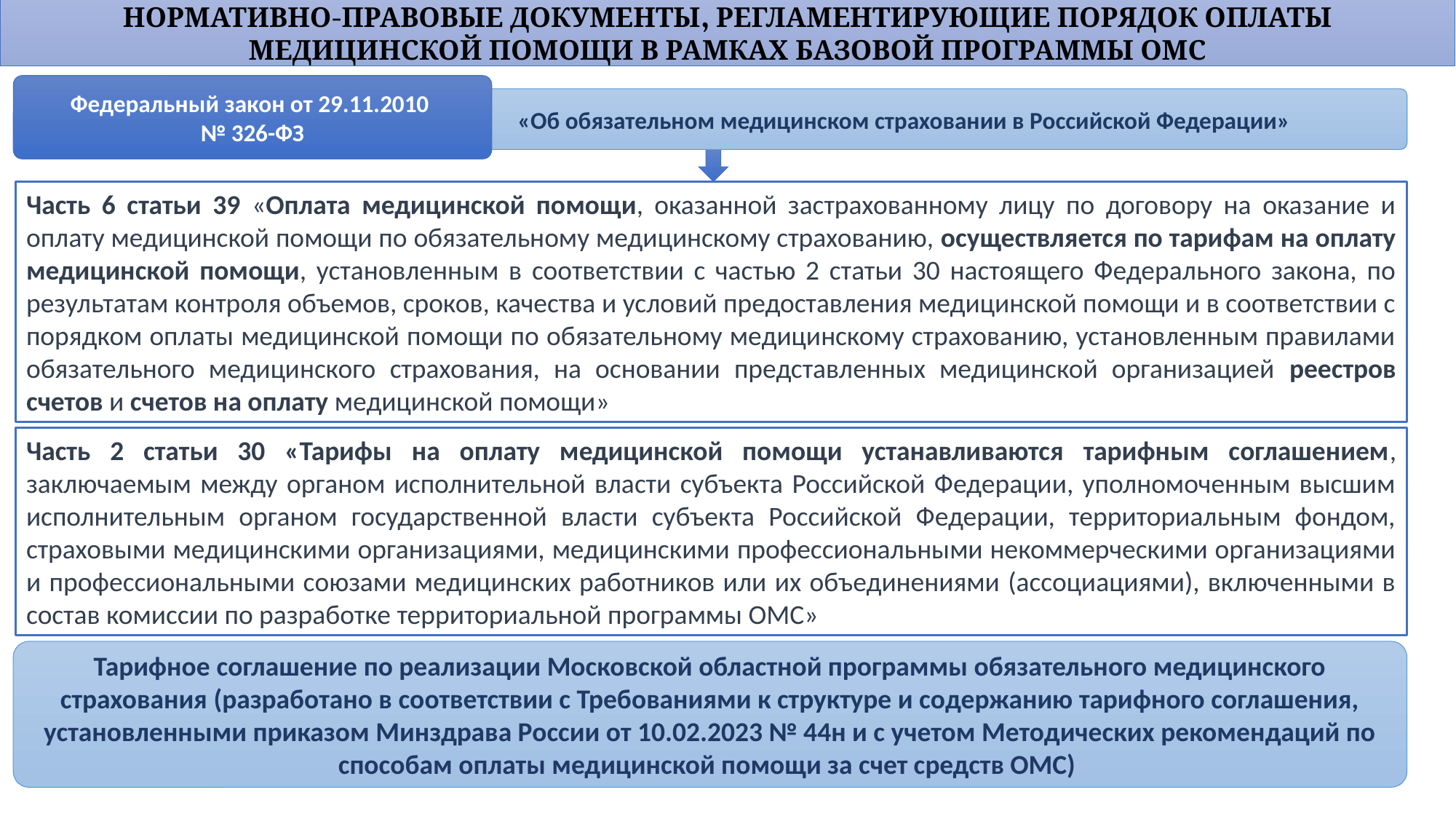

НОРМАТИВНО-ПРАВОВЫЕ ДОКУМЕНТЫ, РЕГЛАМЕНТИРУЮЩИЕ ПОРЯДОК ОПЛАТЫ МЕДИЦИНСКОЙ ПОМОЩИ В РАМКАХ БАЗОВОЙ ПРОГРАММЫ ОМС
Федеральный закон от 29.11.2010
№ 326-ФЗ
«Об обязательном медицинском страховании в Российской Федерации»

Часть 6 статьи 39 «Оплата медицинской помощи, оказанной застрахованному лицу по договору на оказание и оплату медицинской помощи по обязательному медицинскому страхованию, осуществляется по тарифам на оплату медицинской помощи, установленным в соответствии с частью 2 статьи 30 настоящего Федерального закона, по результатам контроля объемов, сроков, качества и условий предоставления медицинской помощи и в соответствии с порядком оплаты медицинской помощи по обязательному медицинскому страхованию, установленным правилами обязательного медицинского страхования, на основании представленных медицинской организацией реестров счетов и счетов на оплату медицинской помощи»
Часть 2 статьи 30 «Тарифы на оплату медицинской помощи устанавливаются тарифным соглашением, заключаемым между органом исполнительной власти субъекта Российской Федерации, уполномоченным высшим исполнительным органом государственной власти субъекта Российской Федерации, территориальным фондом, страховыми медицинскими организациями, медицинскими профессиональными некоммерческими организациями и профессиональными союзами медицинских работников или их объединениями (ассоциациями), включенными в состав комиссии по разработке территориальной программы ОМС»
Тарифное соглашение по реализации Московской областной программы обязательного медицинского страхования (разработано в соответствии с Требованиями к структуре и содержанию тарифного соглашения, установленными приказом Минздрава России от 10.02.2023 № 44н и с учетом Методических рекомендаций по способам оплаты медицинской помощи за счет средств ОМС)